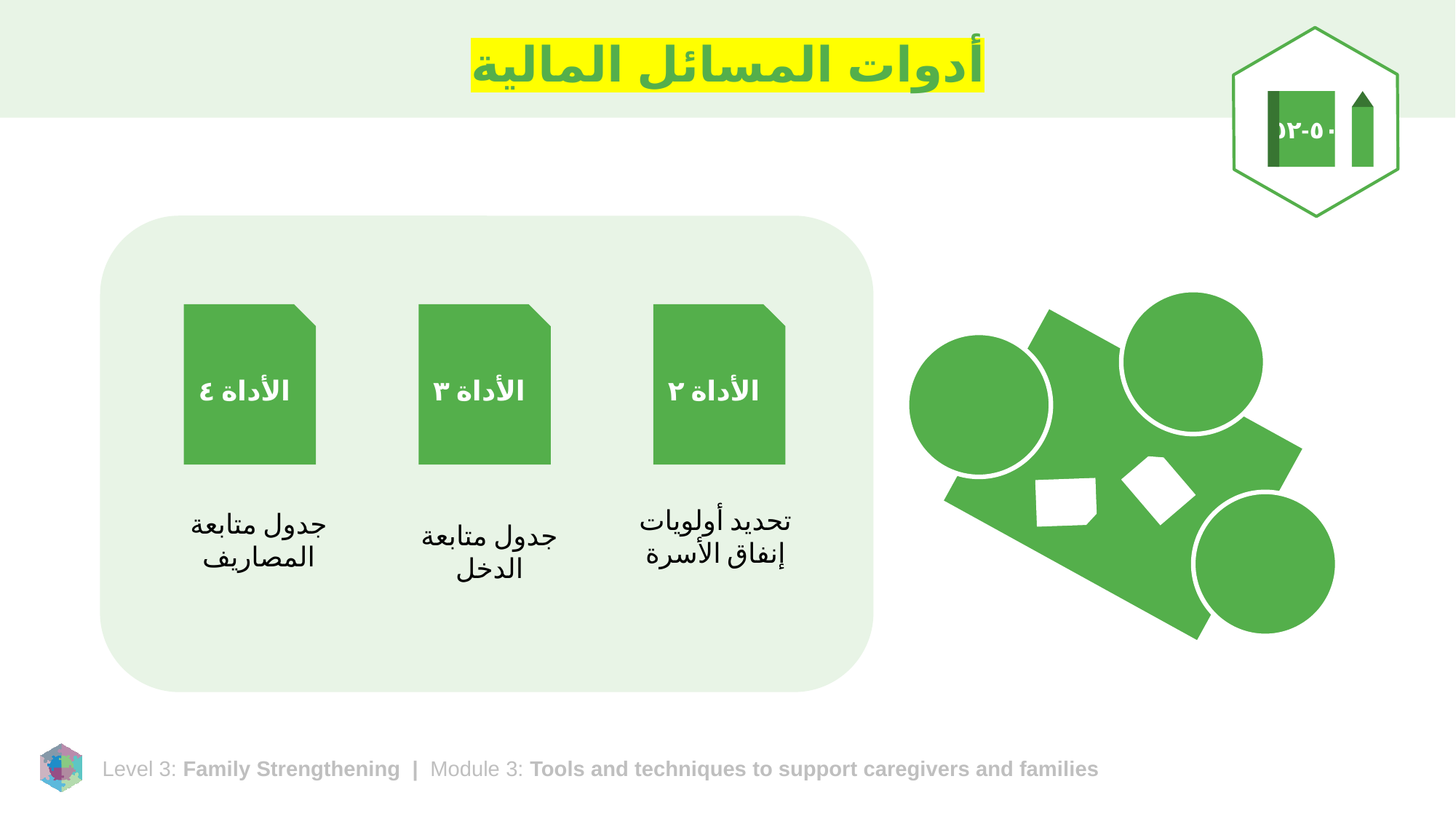

# أدوات المسائل المالية

٥٠-٥٢

الأداة ٤
الأداة ٣
الأداة ٢
تحديد أولويات إنفاق الأسرة
جدول متابعة المصاريف
جدول متابعة الدخل